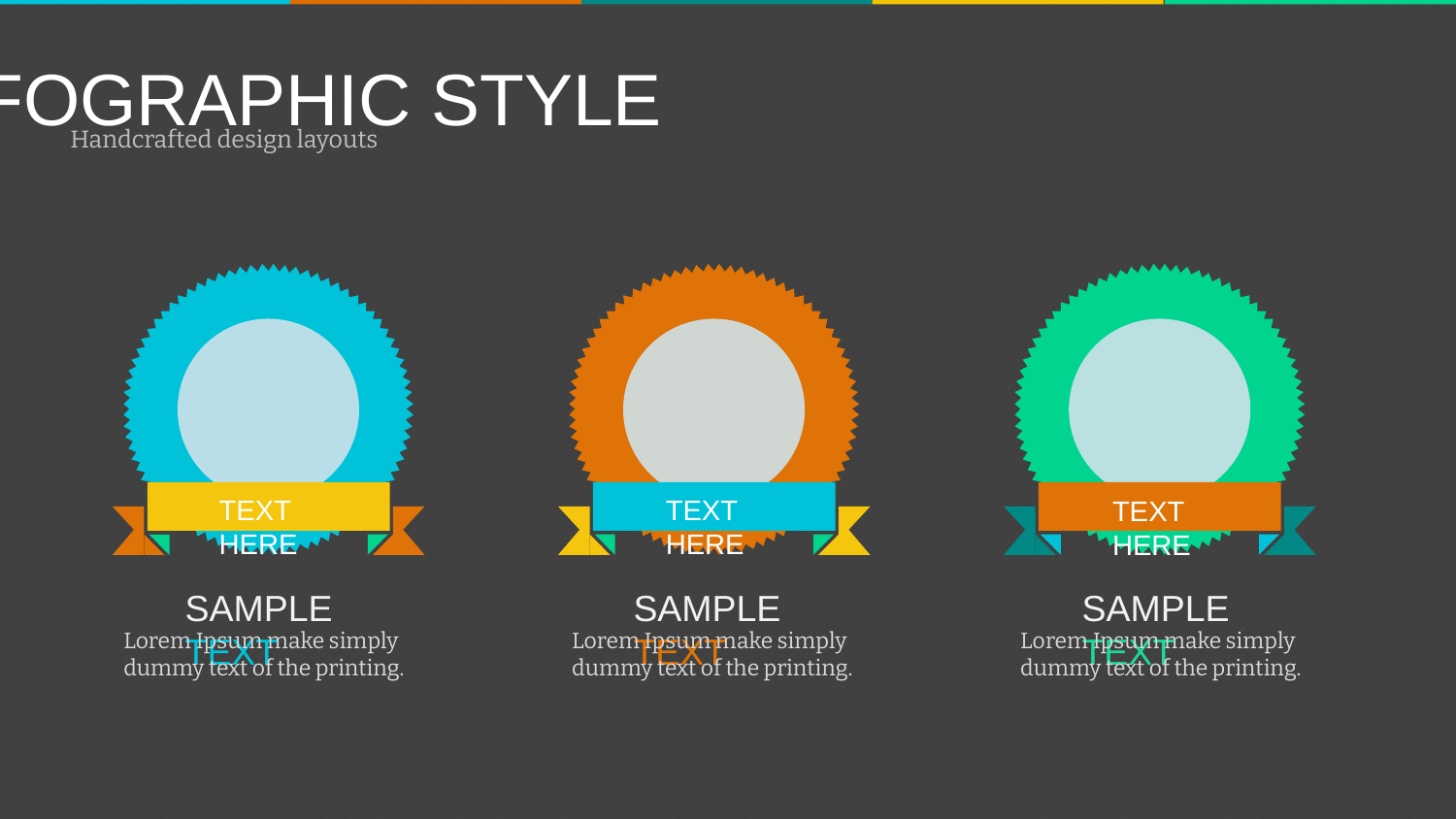

INFOGRAPHIC STYLE
Handcrafted design layouts

TEXT HERE
TEXT HERE
TEXT HERE

SAMPLE TEXT
SAMPLE TEXT
SAMPLE TEXT
Lorem Ipsum make simply dummy text of the printing.
Lorem Ipsum make simply dummy text of the printing.
Lorem Ipsum make simply dummy text of the printing.